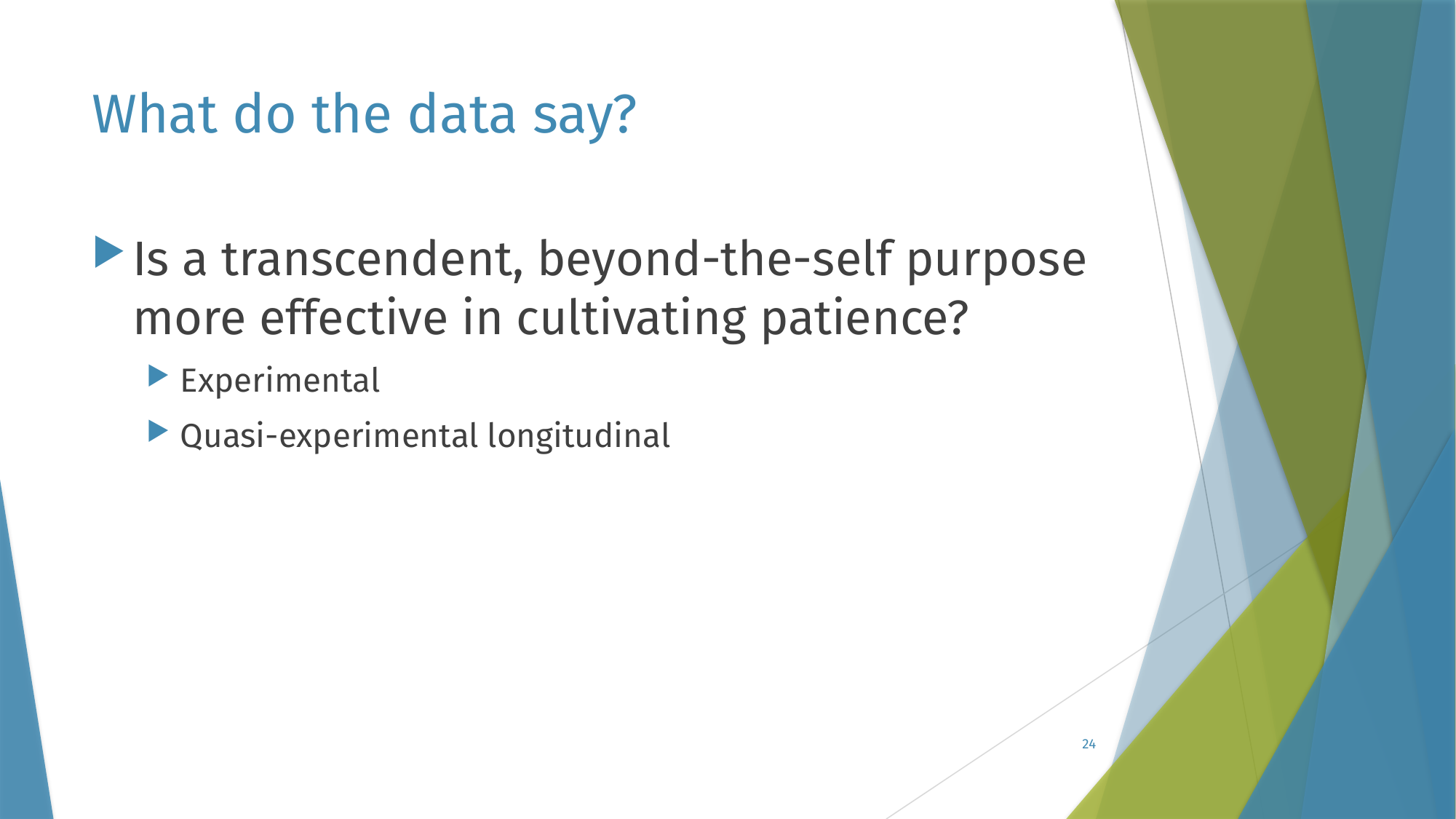

# What do the data say?

Is a transcendent, beyond-the-self purpose more effective in cultivating patience?
Experimental
Quasi-experimental longitudinal
24